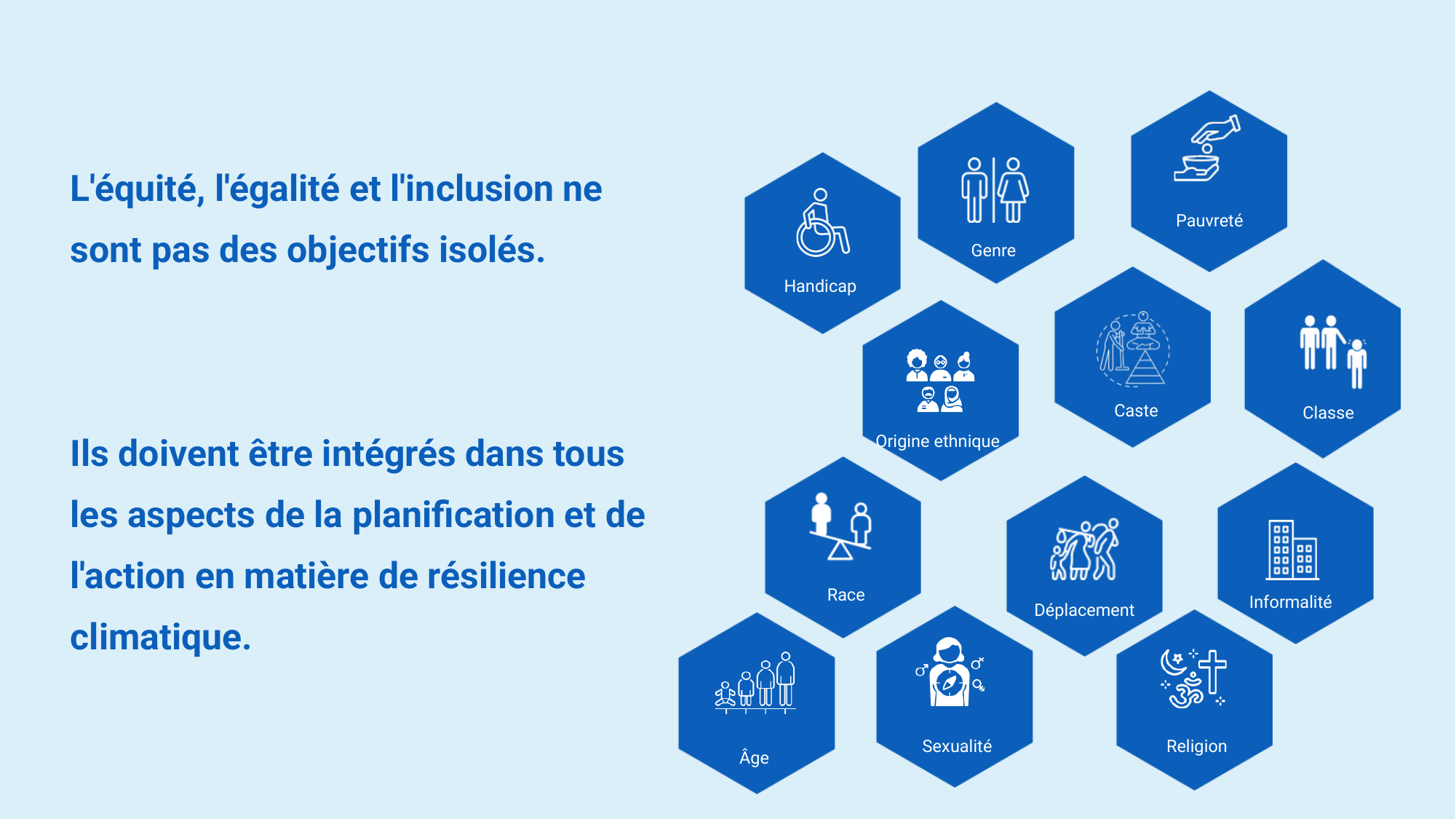

L'équité, l'égalité et l'inclusion ne sont pas des objectifs isolés.

Ils doivent être intégrés dans tous les aspects de la planification et de l'action en matière de résilience climatique.

Pauvreté
Genre

Handicap

Caste
Classe
Origine ethnique

Race
Informalité
Déplacement

Religion
Sexualité
Âge
47